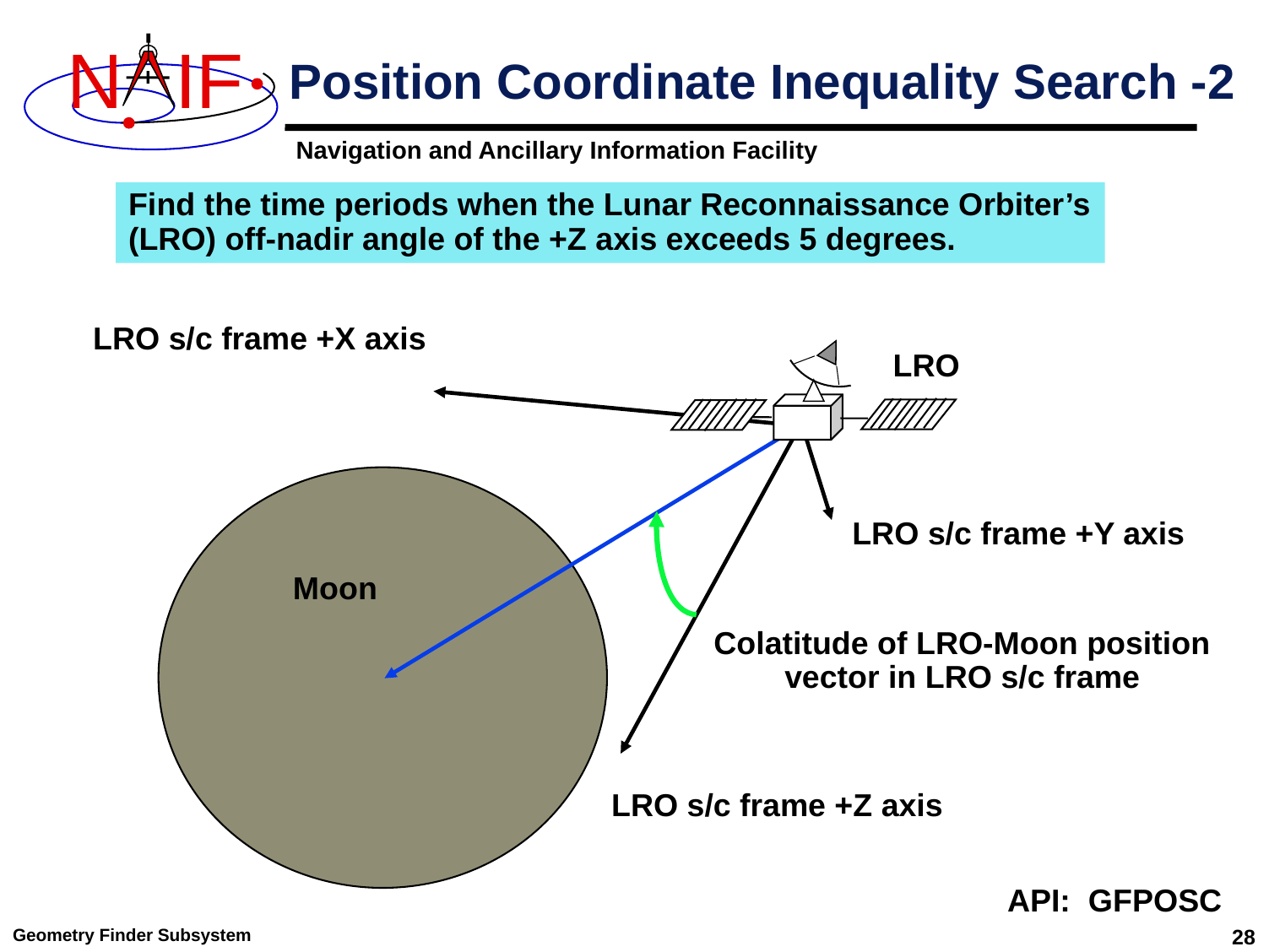

# Position Coordinate Inequality Search -2
Find the time periods when the Lunar Reconnaissance Orbiter’s (LRO) off-nadir angle of the +Z axis exceeds 5 degrees.
LRO s/c frame +X axis

LRO

LRO s/c frame +Y axis

Moon
Colatitude of LRO-Moon position vector in LRO s/c frame
LRO s/c frame +Z axis
API:  GFPOSC
Geometry Finder Subsystem
28